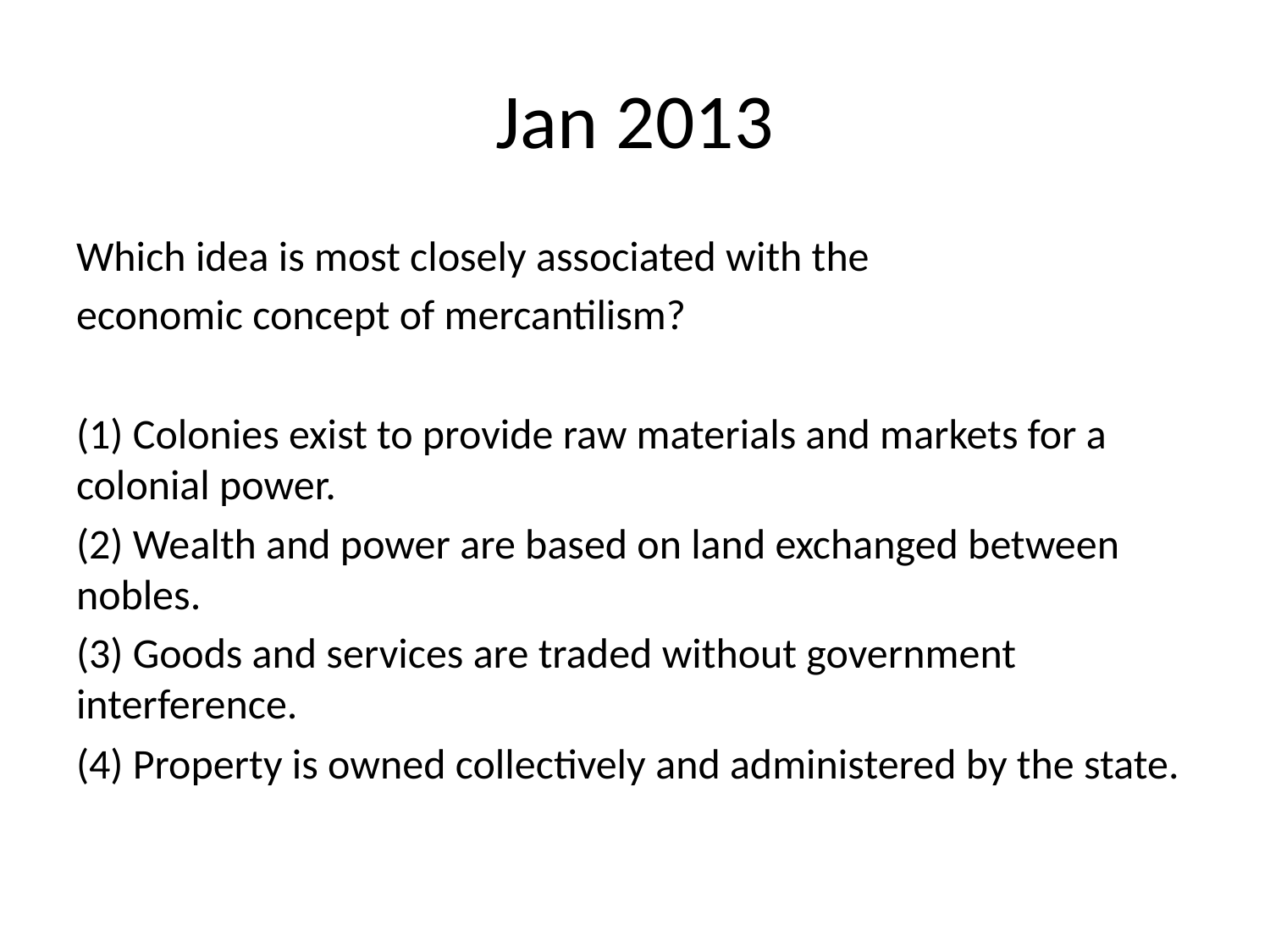

# Jan 2013
Which idea is most closely associated with the
economic concept of mercantilism?

(1) Colonies exist to provide raw materials and markets for a colonial power.
(2) Wealth and power are based on land exchanged between nobles.
(3) Goods and services are traded without government interference.
(4) Property is owned collectively and administered by the state.